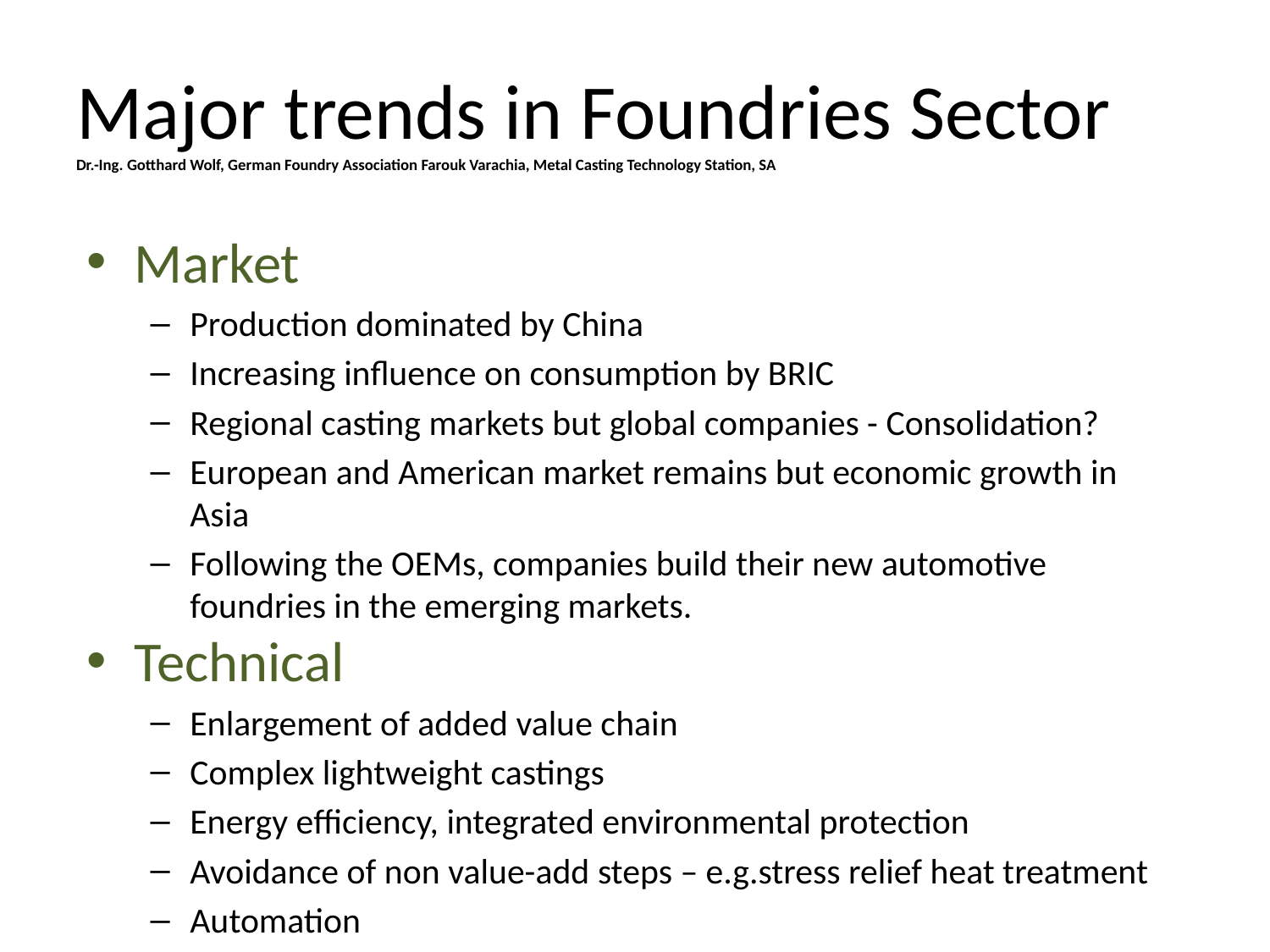

# Major trends in Foundries Sector Dr.-Ing. Gotthard Wolf, German Foundry Association Farouk Varachia, Metal Casting Technology Station, SA
Market
Production dominated by China
Increasing influence on consumption by BRIC
Regional casting markets but global companies - Consolidation?
European and American market remains but economic growth in Asia
Following the OEMs, companies build their new automotive foundries in the emerging markets.
Technical
Enlargement of added value chain
Complex lightweight castings
Energy efficiency, integrated environmental protection
Avoidance of non value-add steps – e.g.stress relief heat treatment
Automation